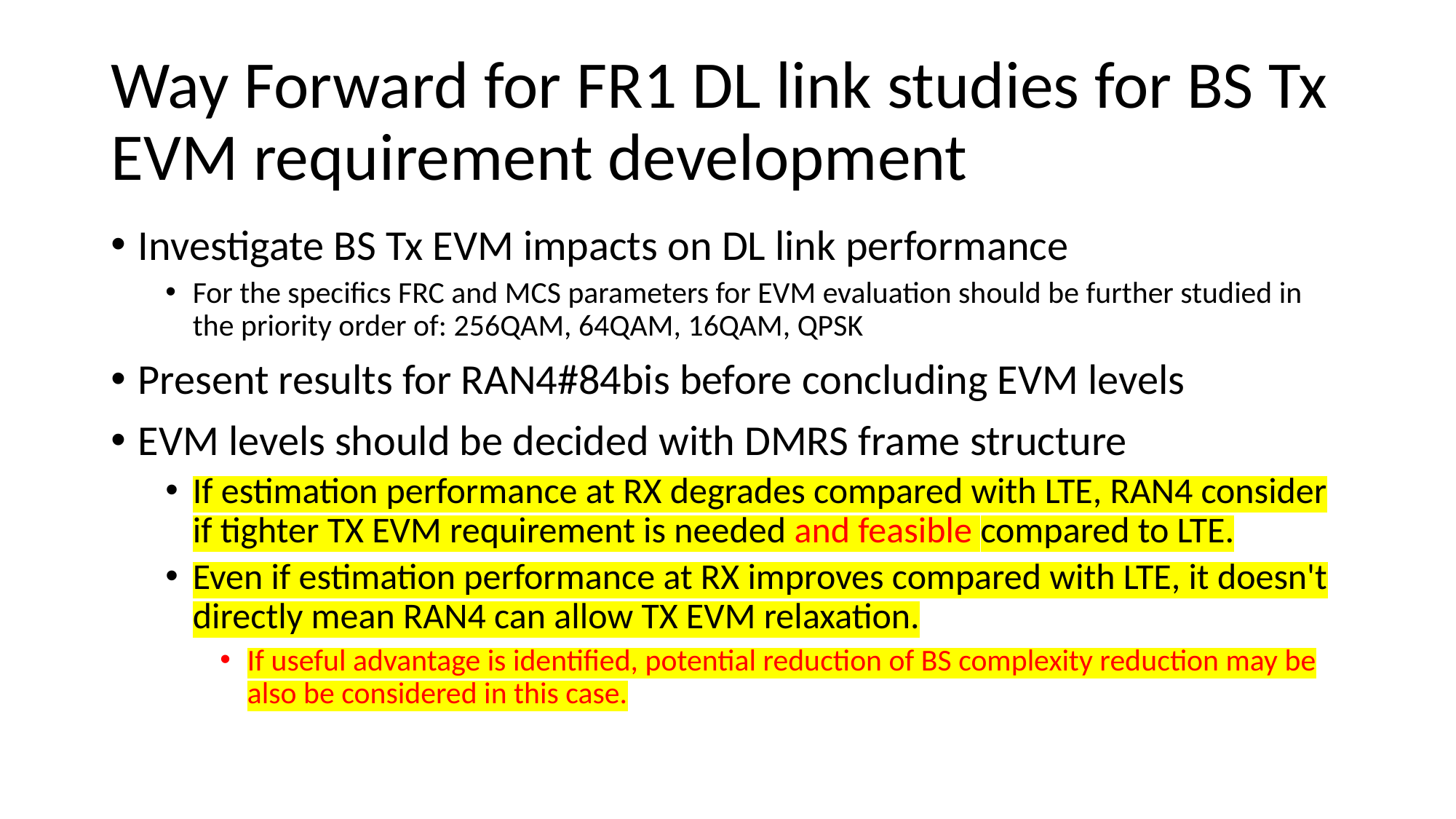

# Way Forward for FR1 DL link studies for BS Tx EVM requirement development
Investigate BS Tx EVM impacts on DL link performance
For the specifics FRC and MCS parameters for EVM evaluation should be further studied in the priority order of: 256QAM, 64QAM, 16QAM, QPSK
Present results for RAN4#84bis before concluding EVM levels
EVM levels should be decided with DMRS frame structure
If estimation performance at RX degrades compared with LTE, RAN4 consider if tighter TX EVM requirement is needed and feasible compared to LTE.
Even if estimation performance at RX improves compared with LTE, it doesn't directly mean RAN4 can allow TX EVM relaxation.
If useful advantage is identified, potential reduction of BS complexity reduction may be also be considered in this case.